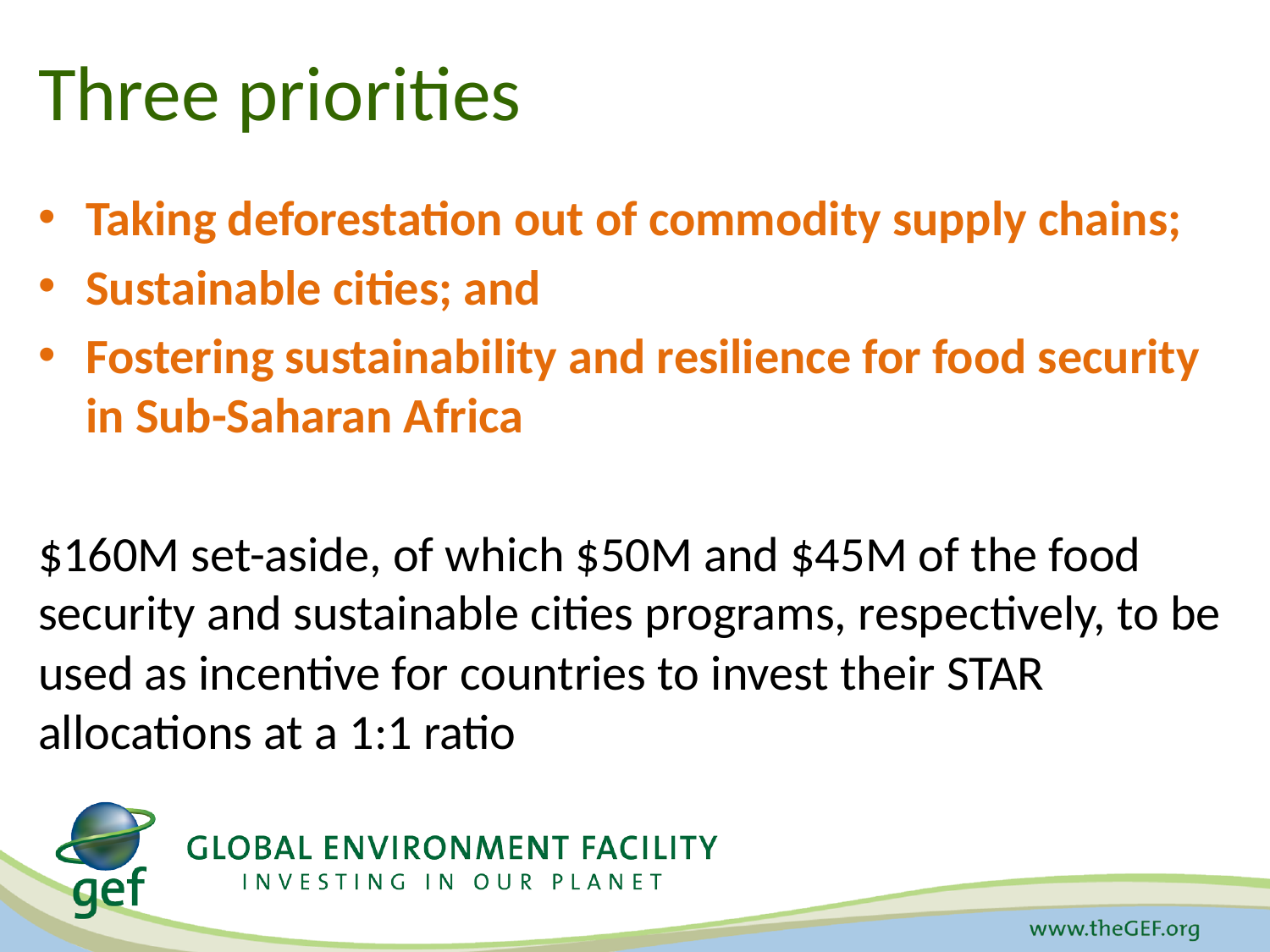

# Three priorities
Taking deforestation out of commodity supply chains;
Sustainable cities; and
Fostering sustainability and resilience for food security in Sub-Saharan Africa

$160M set-aside, of which $50M and $45M of the food security and sustainable cities programs, respectively, to be used as incentive for countries to invest their STAR allocations at a 1:1 ratio